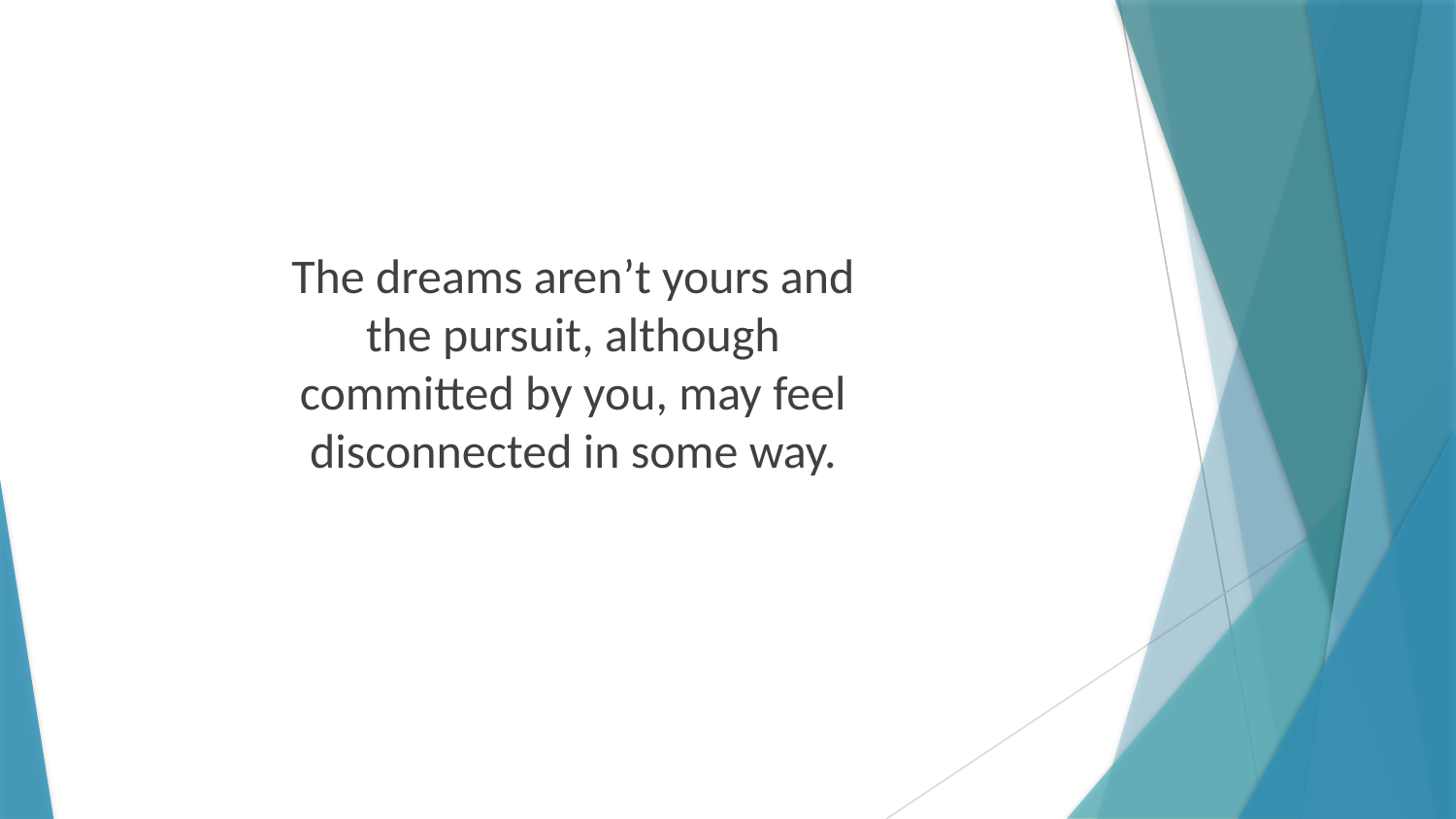

The dreams aren’t yours and the pursuit, although committed by you, may feel disconnected in some way.